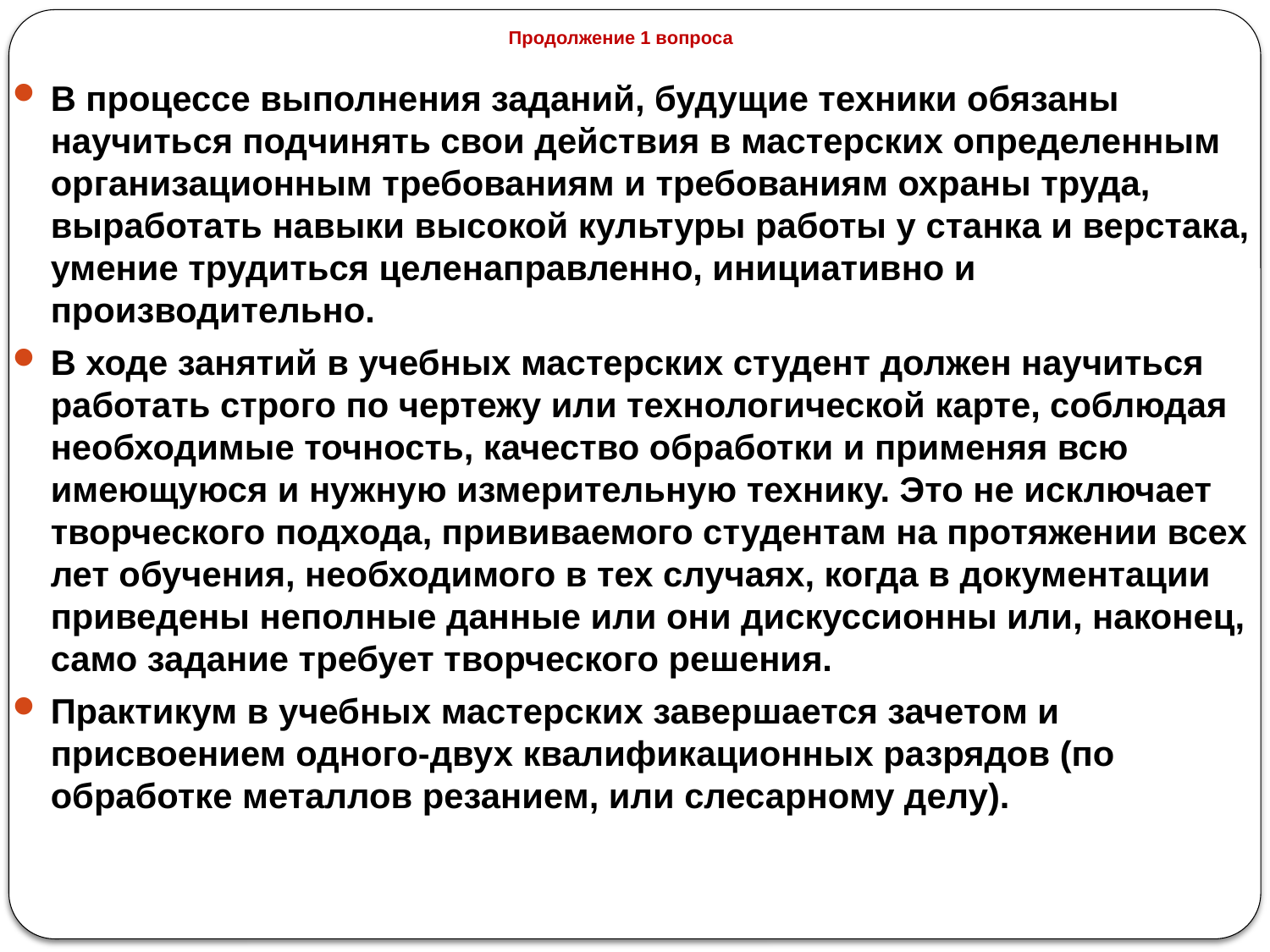

# Продолжение 1 вопроса
В процессе выполнения заданий, будущие техники обязаны научиться подчинять свои действия в мастерских определенным организационным требованиям и требованиям охраны труда, выработать навыки высокой культуры работы у станка и верстака, умение трудиться целенаправленно, инициативно и производительно.
В ходе занятий в учебных мастерских студент должен научиться работать строго по чертежу или технологической карте, соблюдая необходимые точность, качество обработки и применяя всю имеющуюся и нужную измерительную технику. Это не исключает творческого подхода, прививаемого студентам на протяжении всех лет обучения, необходимого в тех случаях, когда в документации приведены неполные данные или они дискуссионны или, наконец, само задание требует творческого решения.
Практикум в учебных мастерских завершается зачетом и присвоением одного-двух квалификационных разрядов (по обработке металлов резанием, или слесарному делу).